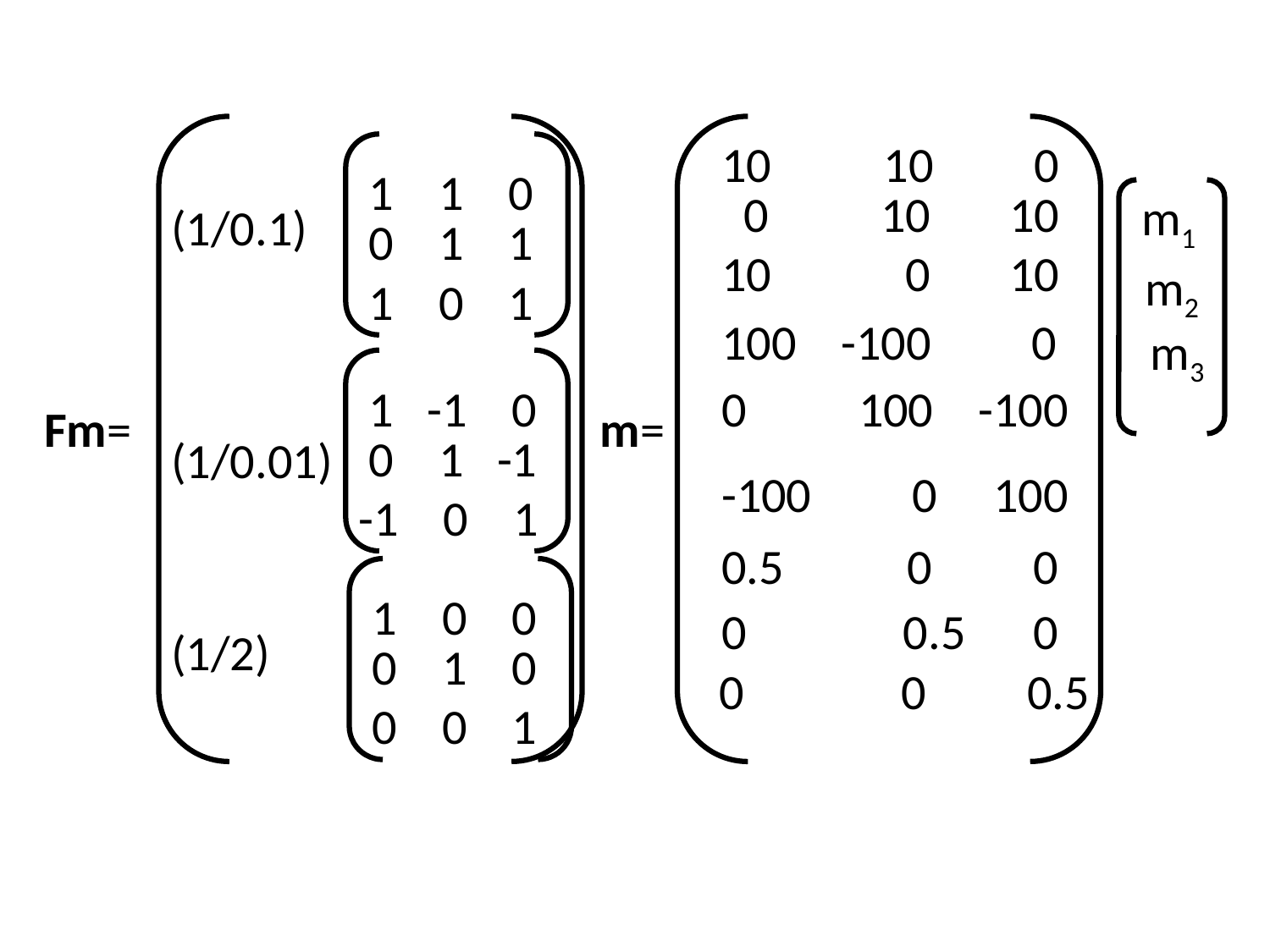

10          10         0

1    1    0
  0          10       10

m1
(1/0.1)
0    1    1
10            0       10
m2
1    0    1
100    -100         0
m3

1   -1    0
0          100    -100
Fm=
m=
0    1   -1
(1/0.01)
-100         0     100
-1    0    1
0.5           0         0

1    0    0
0              0.5      0
(1/2)
0    1    0
0              0         0.5
0    0    1